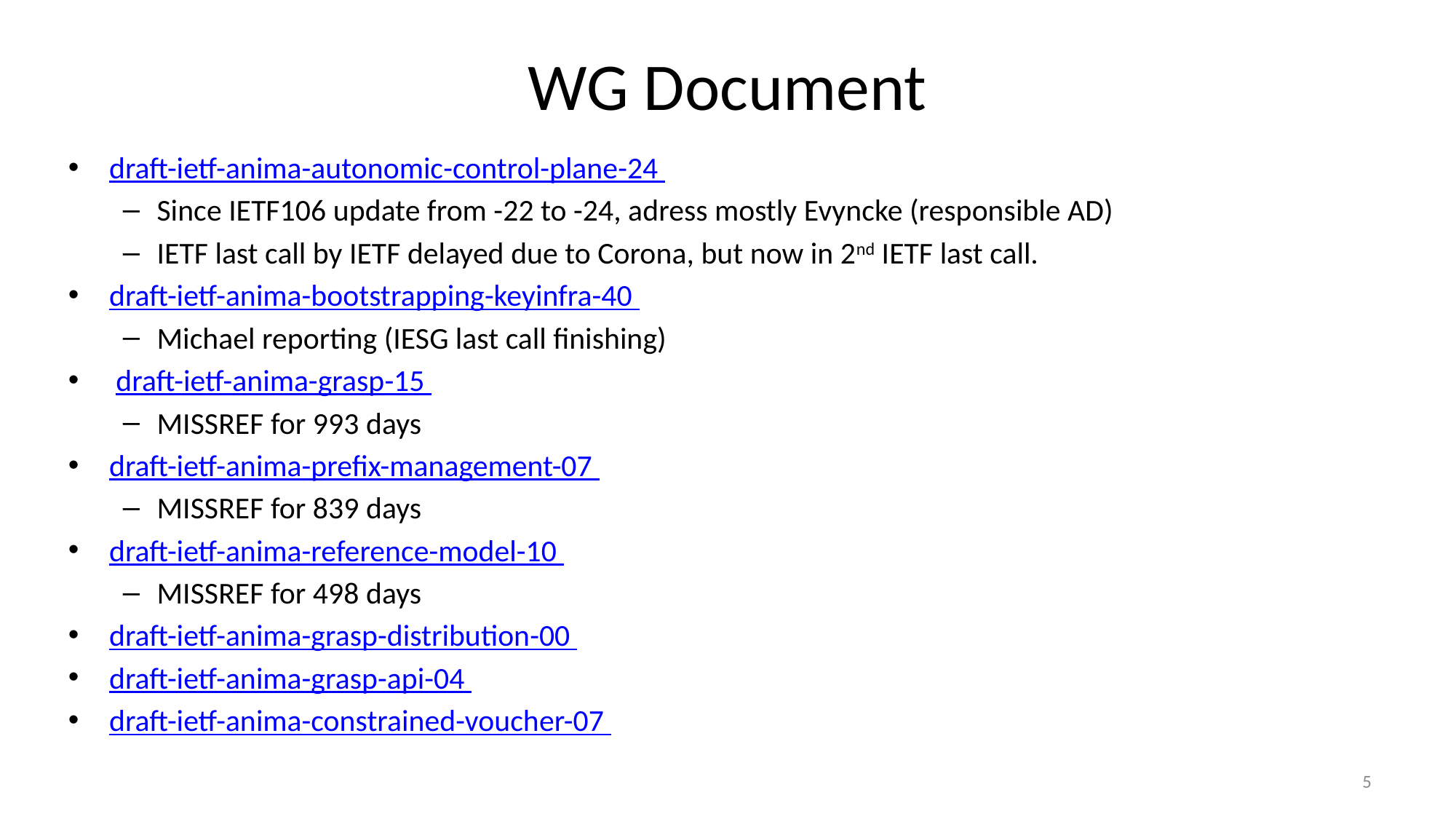

# WG Document
draft-ietf-anima-autonomic-control-plane-24
Since IETF106 update from -22 to -24, adress mostly Evyncke (responsible AD)
IETF last call by IETF delayed due to Corona, but now in 2nd IETF last call.
draft-ietf-anima-bootstrapping-keyinfra-40
Michael reporting (IESG last call finishing)
 draft-ietf-anima-grasp-15
MISSREF for 993 days
draft-ietf-anima-prefix-management-07
MISSREF for 839 days
draft-ietf-anima-reference-model-10
MISSREF for 498 days
draft-ietf-anima-grasp-distribution-00
draft-ietf-anima-grasp-api-04
draft-ietf-anima-constrained-voucher-07
5